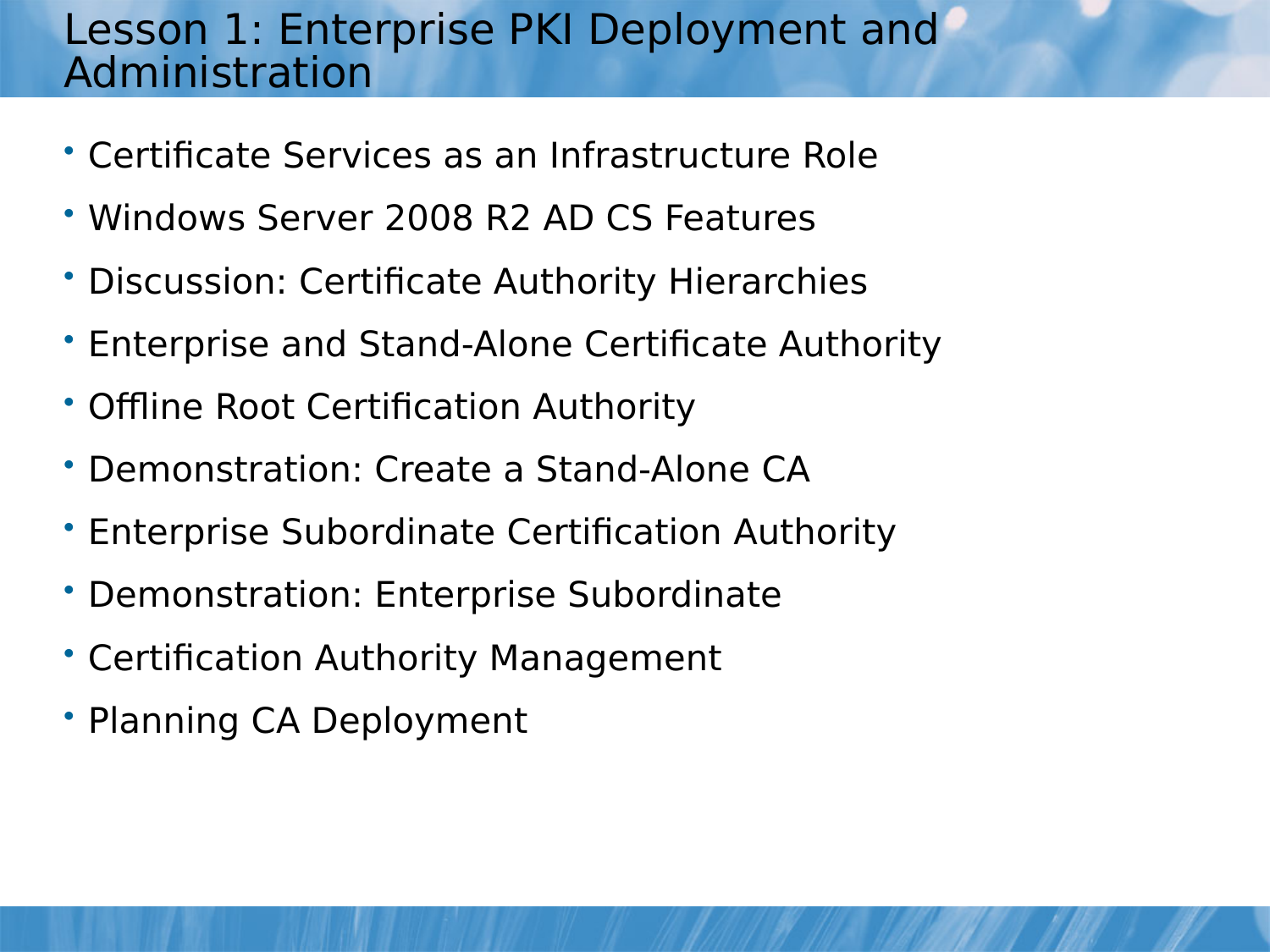

# Lesson 1: Enterprise PKI Deployment and Administration
Certificate Services as an Infrastructure Role
Windows Server 2008 R2 AD CS Features
Discussion: Certificate Authority Hierarchies
Enterprise and Stand-Alone Certificate Authority
Offline Root Certification Authority
Demonstration: Create a Stand-Alone CA
Enterprise Subordinate Certification Authority
Demonstration: Enterprise Subordinate
Certification Authority Management
Planning CA Deployment